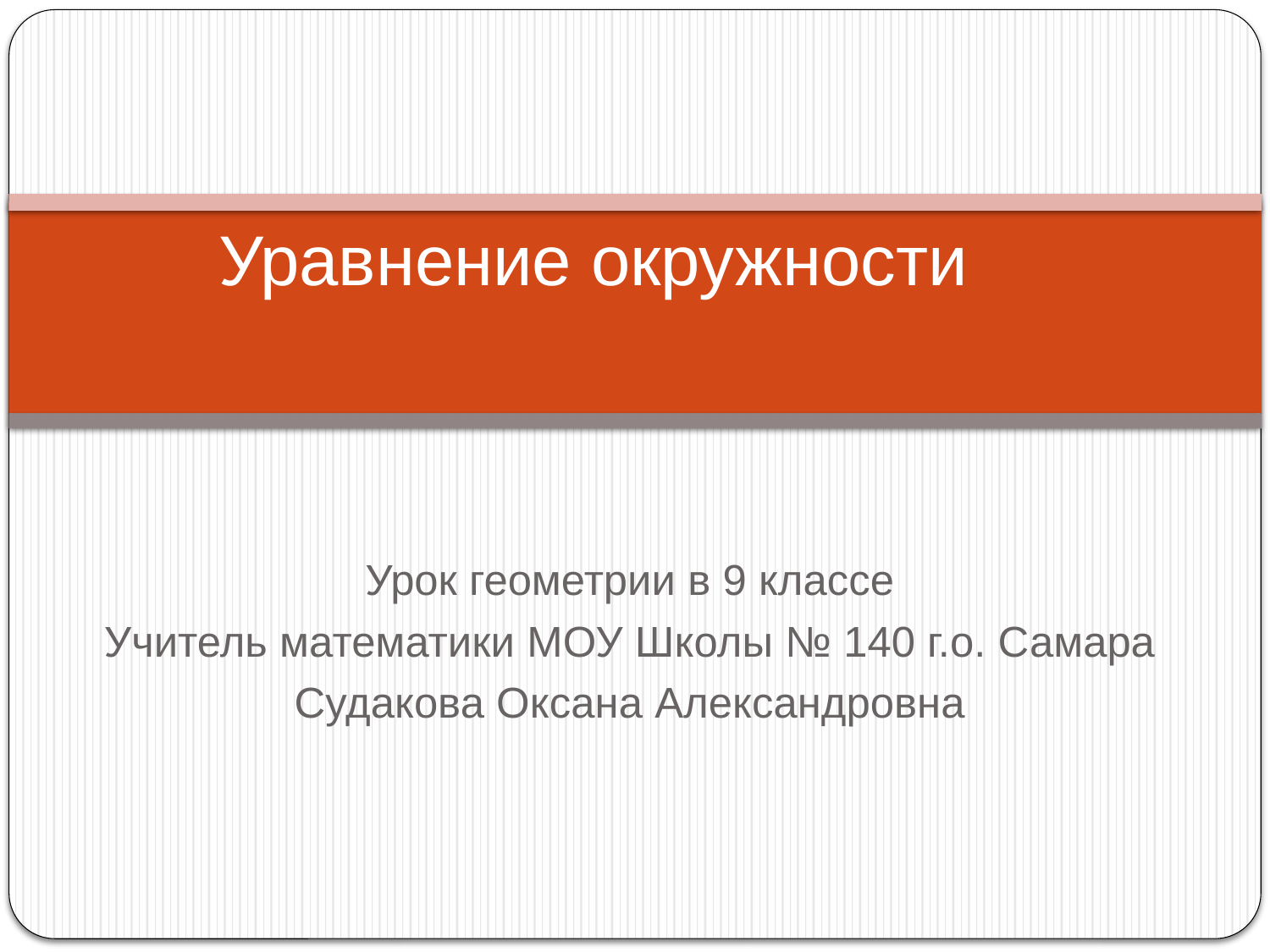

# Уравнение окружности
Урок геометрии в 9 классе
Учитель математики МОУ Школы № 140 г.о. Самара
Судакова Оксана Александровна